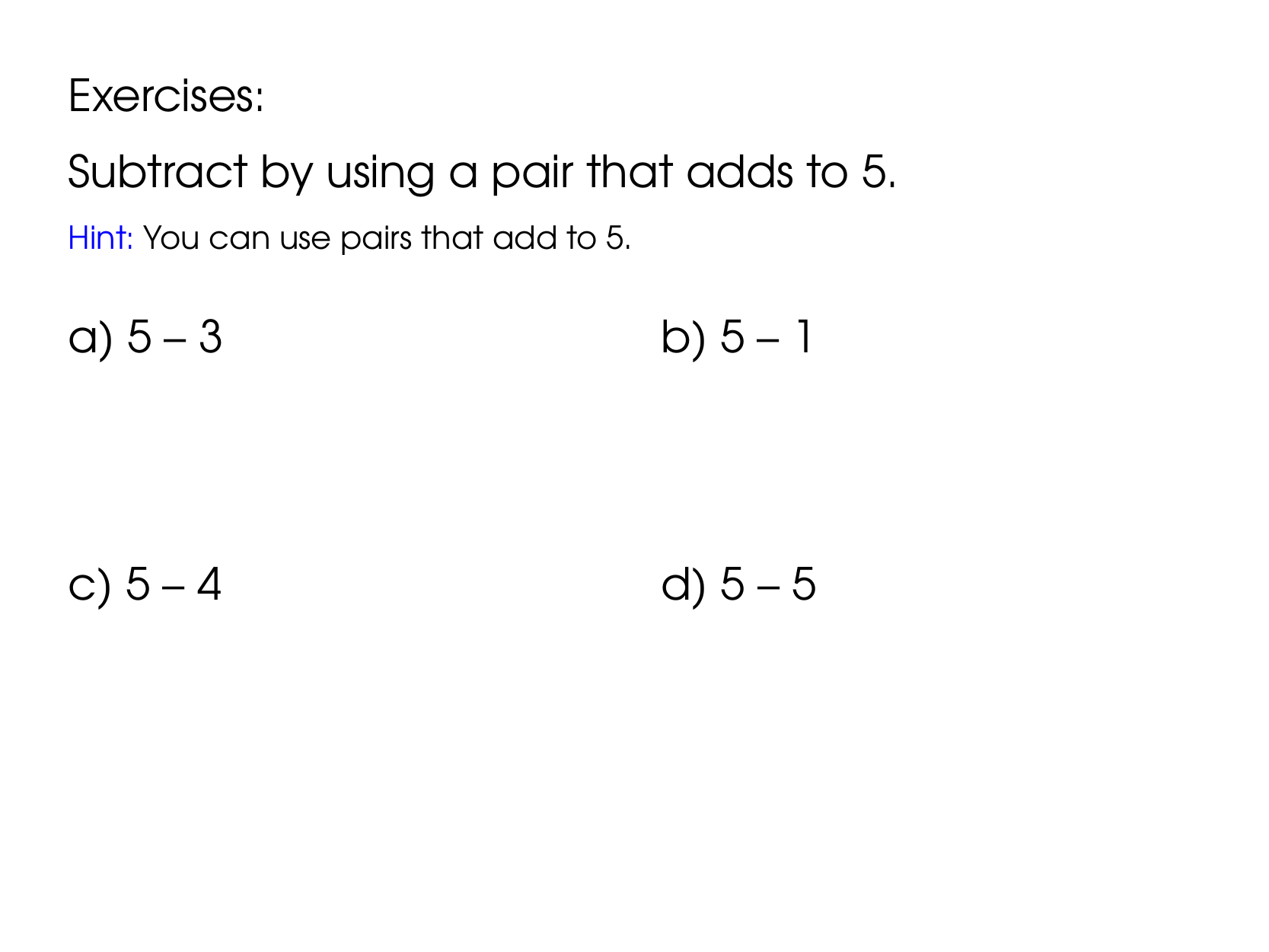

Exercises:
Subtract by using a pair that adds to 5.
Hint: You can use pairs that add to 5.
a) 5 – 3
b) 5 – 1
c) 5 – 4
d) 5 – 5